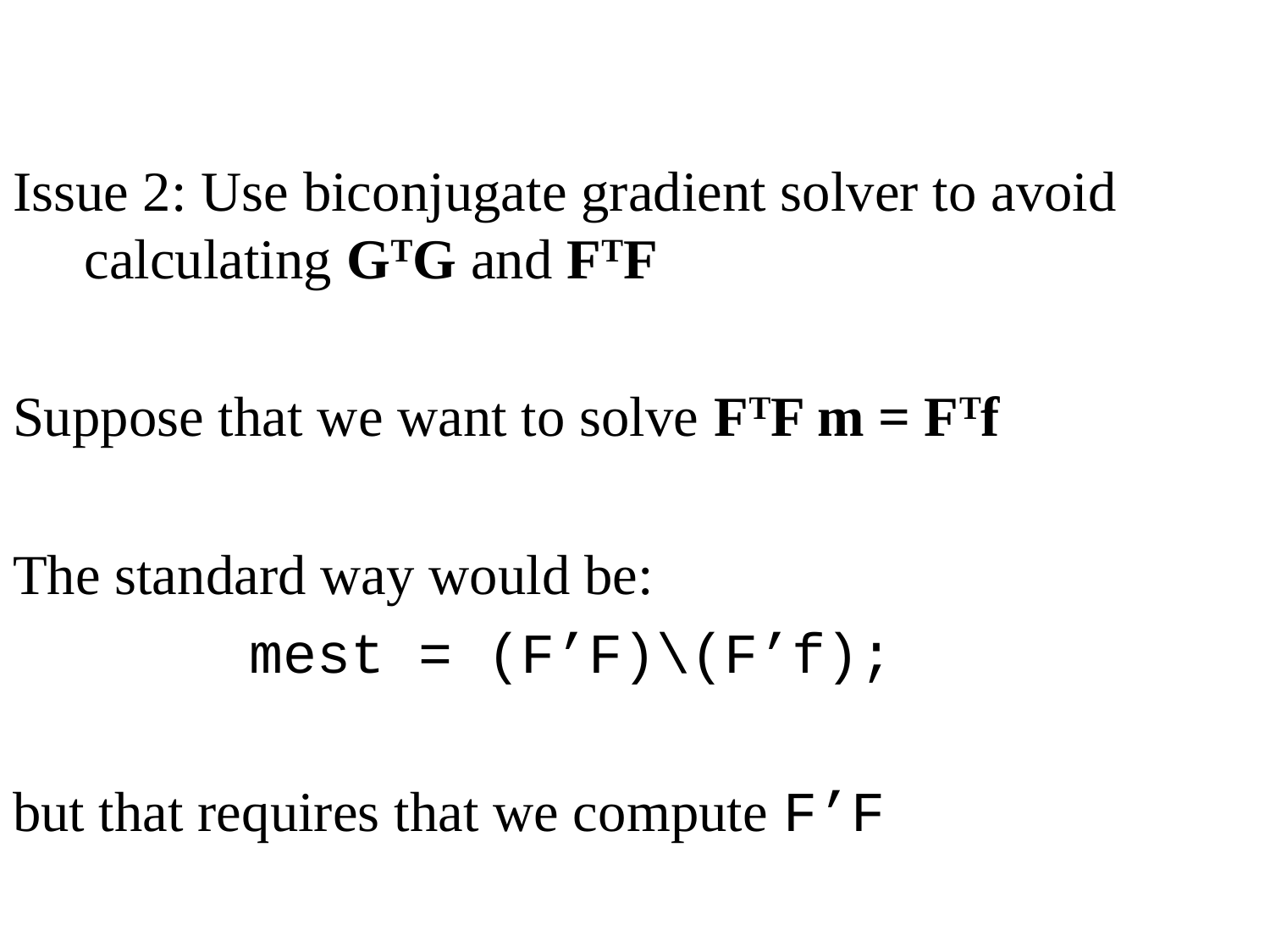

Issue 2: Use biconjugate gradient solver to avoid calculating GTG and FTF

Suppose that we want to solve FTF m = FTf

The standard way would be:
       mest = (F’F)\(F’f);

but that requires that we compute F’F